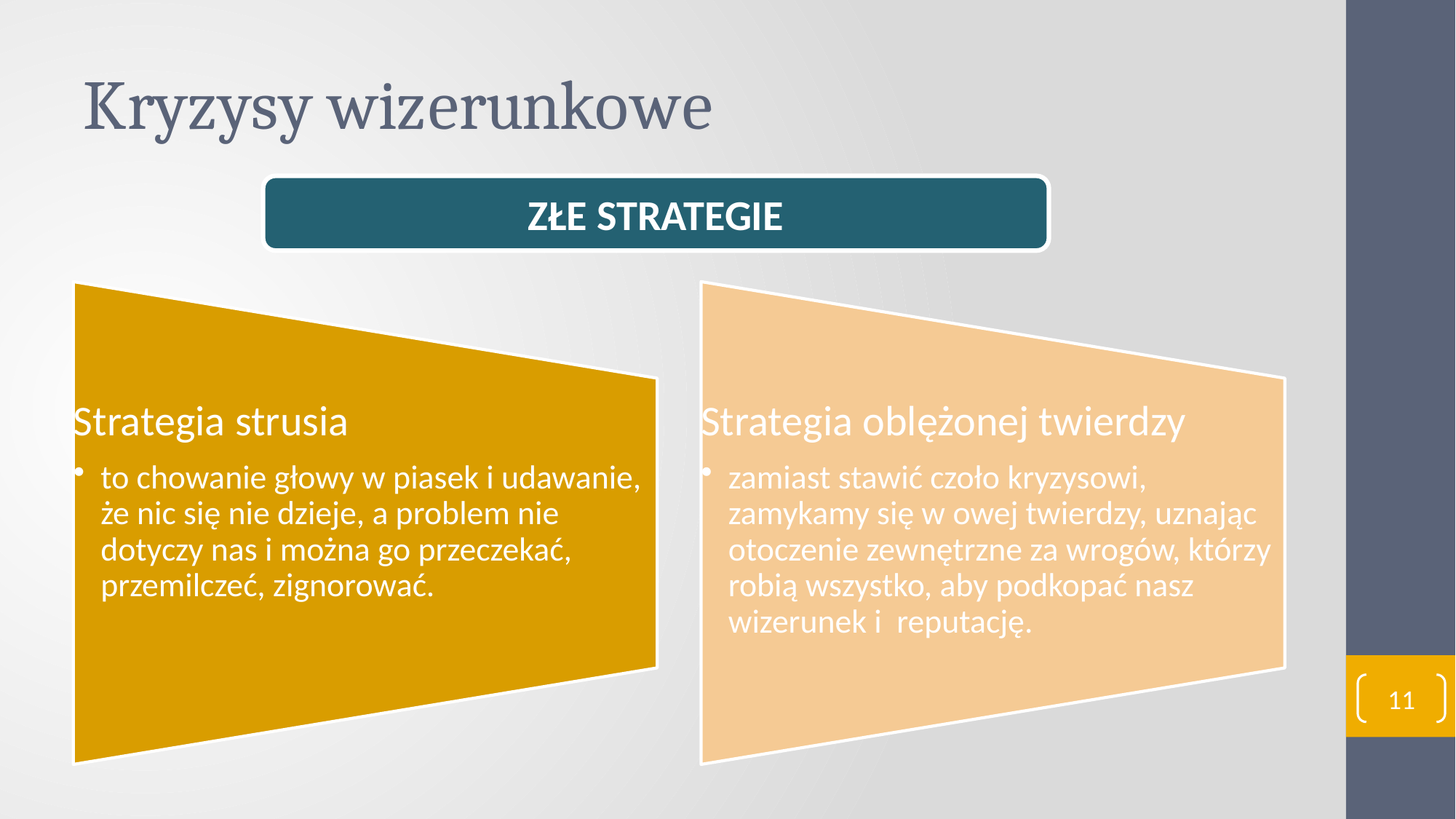

# Kryzysy wizerunkowe
ZŁE STRATEGIE
Strategia strusia
to chowanie głowy w piasek i udawanie, że nic się nie dzieje, a problem nie dotyczy nas i można go przeczekać, przemilczeć, zignorować.
Strategia oblężonej twierdzy
zamiast stawić czoło kryzysowi, zamykamy się w owej twierdzy, uznając otoczenie zewnętrzne za wrogów, którzy robią wszystko, aby podkopać nasz wizerunek i  reputację.
11